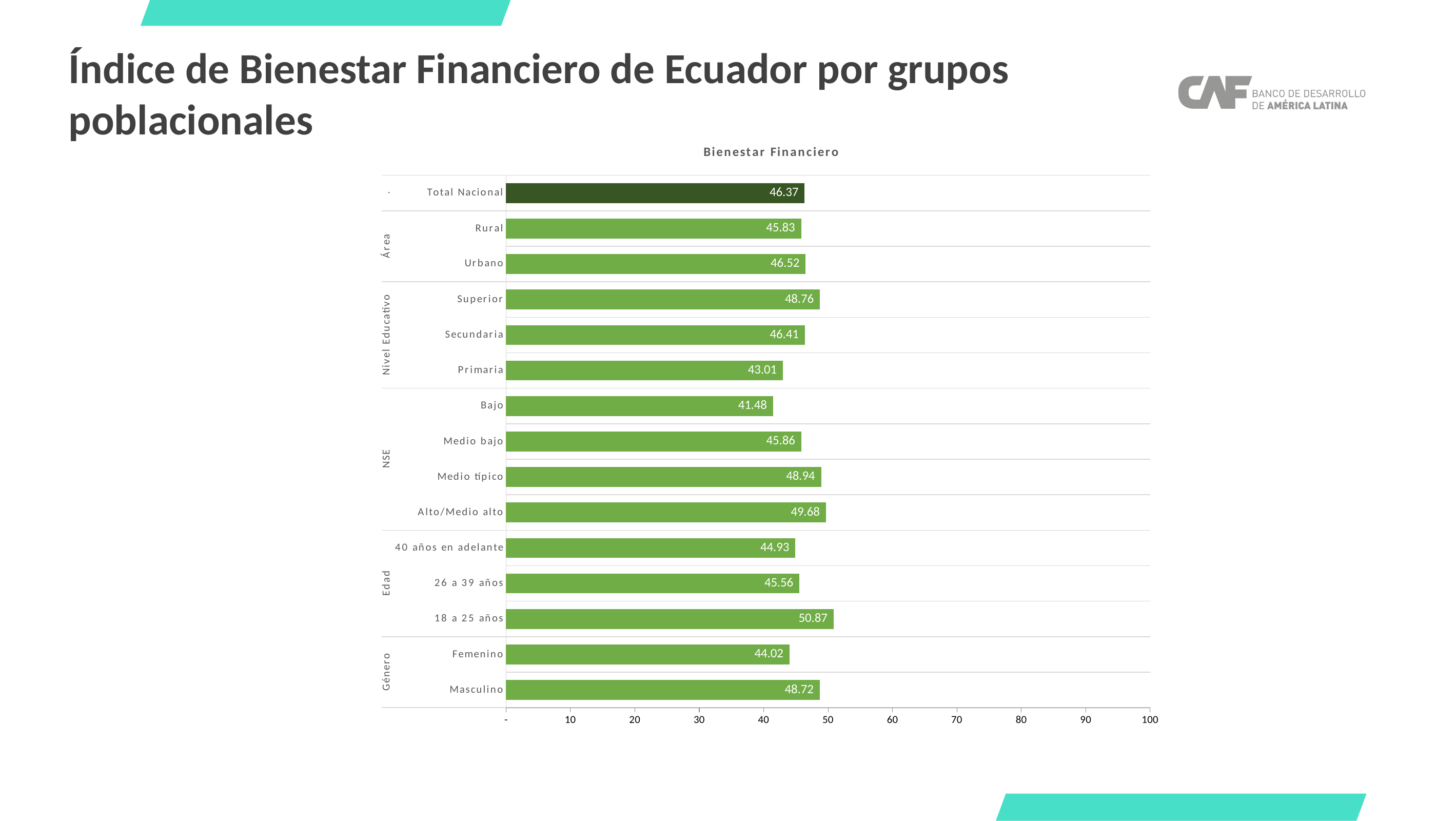

Índice de Bienestar Financiero de Ecuador por grupos poblacionales

### Chart: Bienestar Financiero

| Category | Bienestar Financiero |
|---|---|
| Masculino | 48.72 |
| Femenino | 44.02 |
| 18 a 25 años | 50.87 |
| 26 a 39 años | 45.56 |
| 40 años en adelante | 44.93 |
| Alto/Medio alto | 49.68 |
| Medio típico | 48.94 |
| Medio bajo | 45.86 |
| Bajo | 41.48 |
| Primaria | 43.01 |
| Secundaria | 46.41 |
| Superior | 48.76 |
| Urbano | 46.52 |
| Rural | 45.83 |
| Total Nacional | 46.37 |